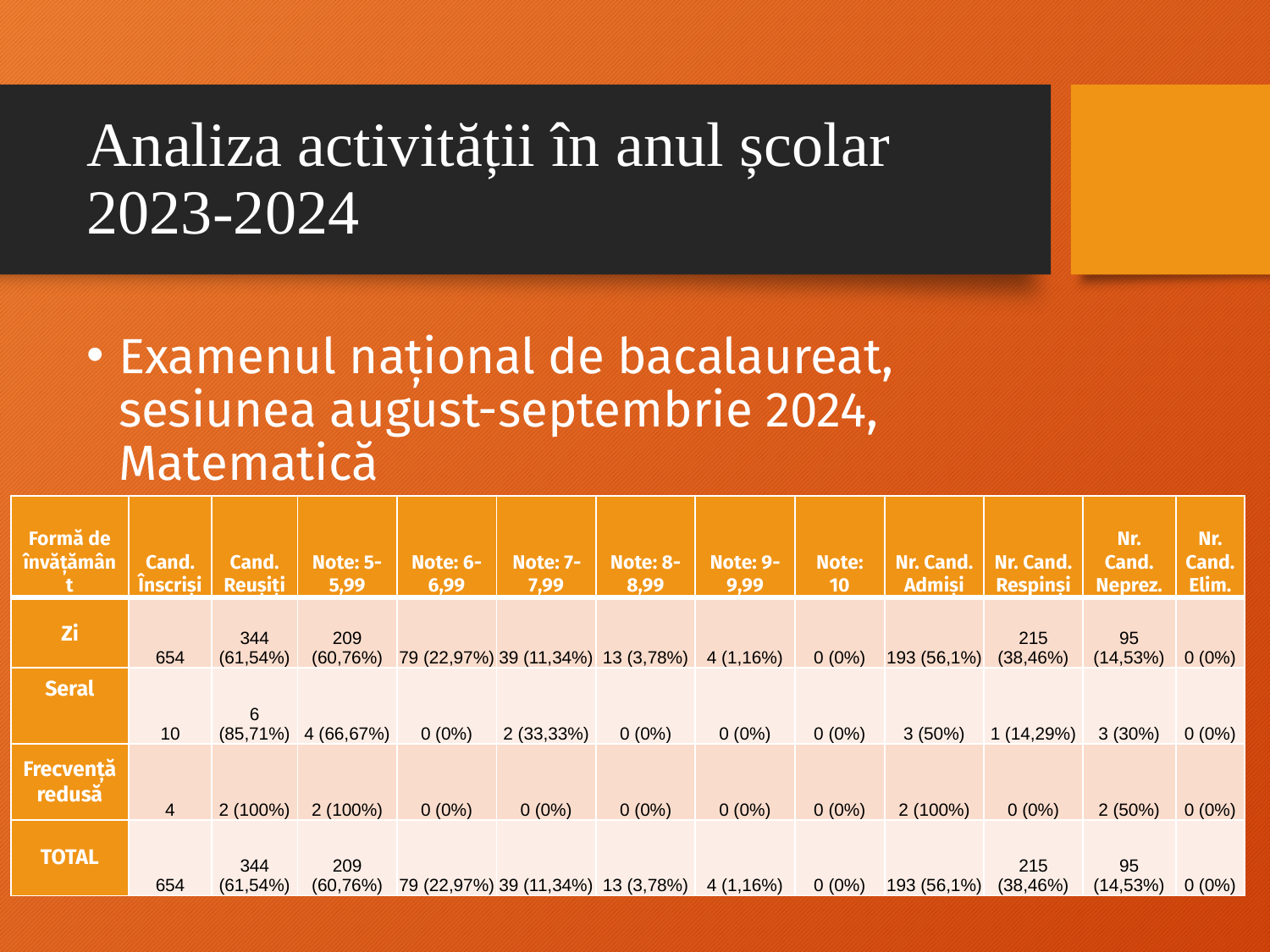

# Analiza activității în anul școlar 2023-2024
Examenul național de bacalaureat, sesiunea august-septembrie 2024, Matematică

| Formă de învățământ | Cand. Înscriși | Cand. Reușiți | Note: 5-5,99 | Note: 6-6,99 | Note: 7-7,99 | Note: 8-8,99 | Note: 9-9,99 | Note: 10 | Nr. Cand. Admiși | Nr. Cand. Respinși | Nr. Cand. Neprez. | Nr. Cand. Elim. |
| --- | --- | --- | --- | --- | --- | --- | --- | --- | --- | --- | --- | --- |
| Zi | 654 | 344 (61,54%) | 209 (60,76%) | 79 (22,97%) | 39 (11,34%) | 13 (3,78%) | 4 (1,16%) | 0 (0%) | 193 (56,1%) | 215 (38,46%) | 95 (14,53%) | 0 (0%) |
| Seral | 10 | 6 (85,71%) | 4 (66,67%) | 0 (0%) | 2 (33,33%) | 0 (0%) | 0 (0%) | 0 (0%) | 3 (50%) | 1 (14,29%) | 3 (30%) | 0 (0%) |
| Frecvență redusă | 4 | 2 (100%) | 2 (100%) | 0 (0%) | 0 (0%) | 0 (0%) | 0 (0%) | 0 (0%) | 2 (100%) | 0 (0%) | 2 (50%) | 0 (0%) |
| TOTAL | 654 | 344 (61,54%) | 209 (60,76%) | 79 (22,97%) | 39 (11,34%) | 13 (3,78%) | 4 (1,16%) | 0 (0%) | 193 (56,1%) | 215 (38,46%) | 95 (14,53%) | 0 (0%) |